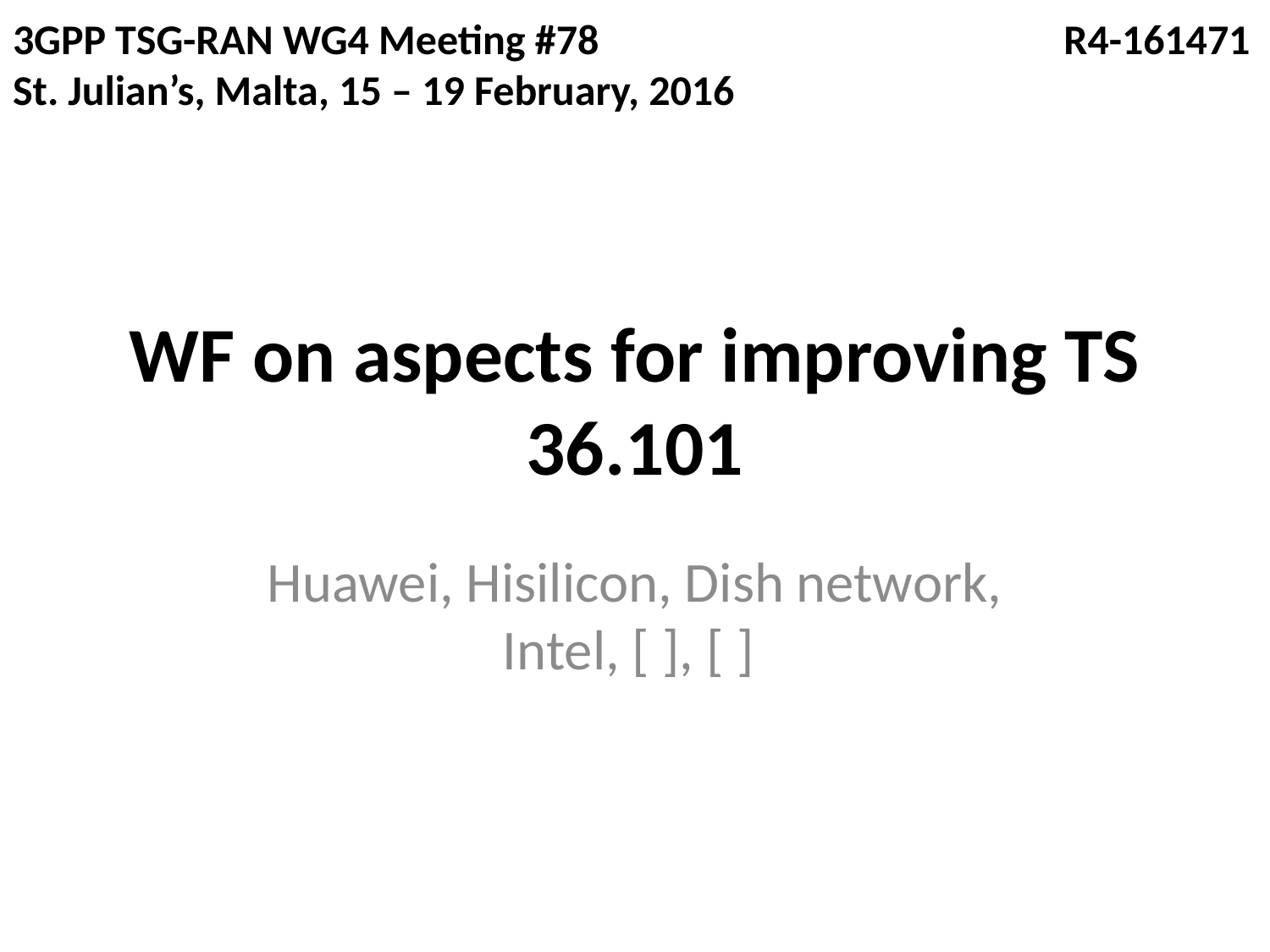

3GPP TSG-RAN WG4 Meeting #78			                 R4-161471
St. Julian’s, Malta, 15 – 19 February, 2016
# WF on aspects for improving TS 36.101
Huawei, Hisilicon, Dish network, Intel, [ ], [ ]